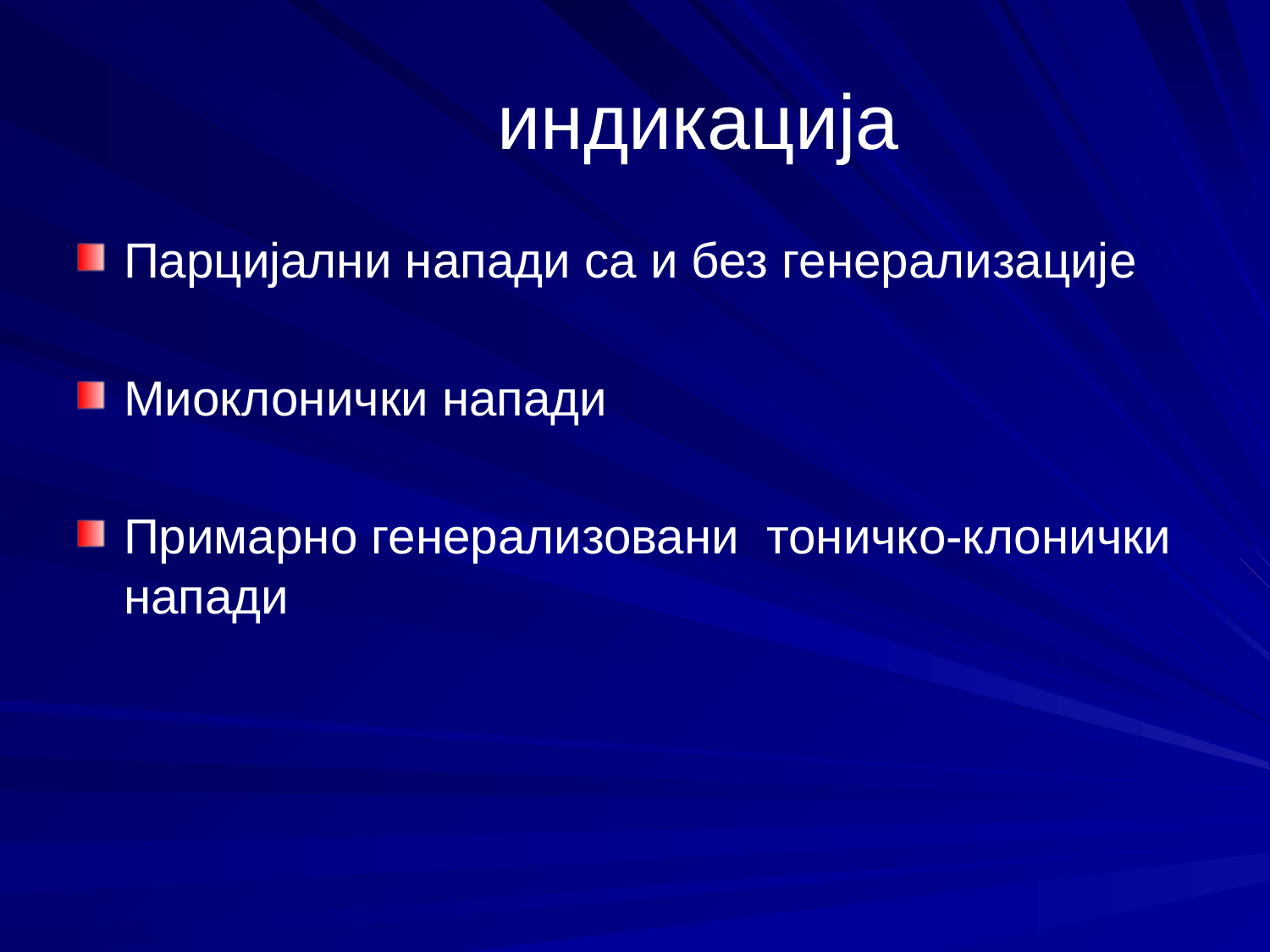

# индикација
Парцијални напади са и без генерализације

Миоклонички напади

Примарно генерализовани  тоничко-клонички  напади